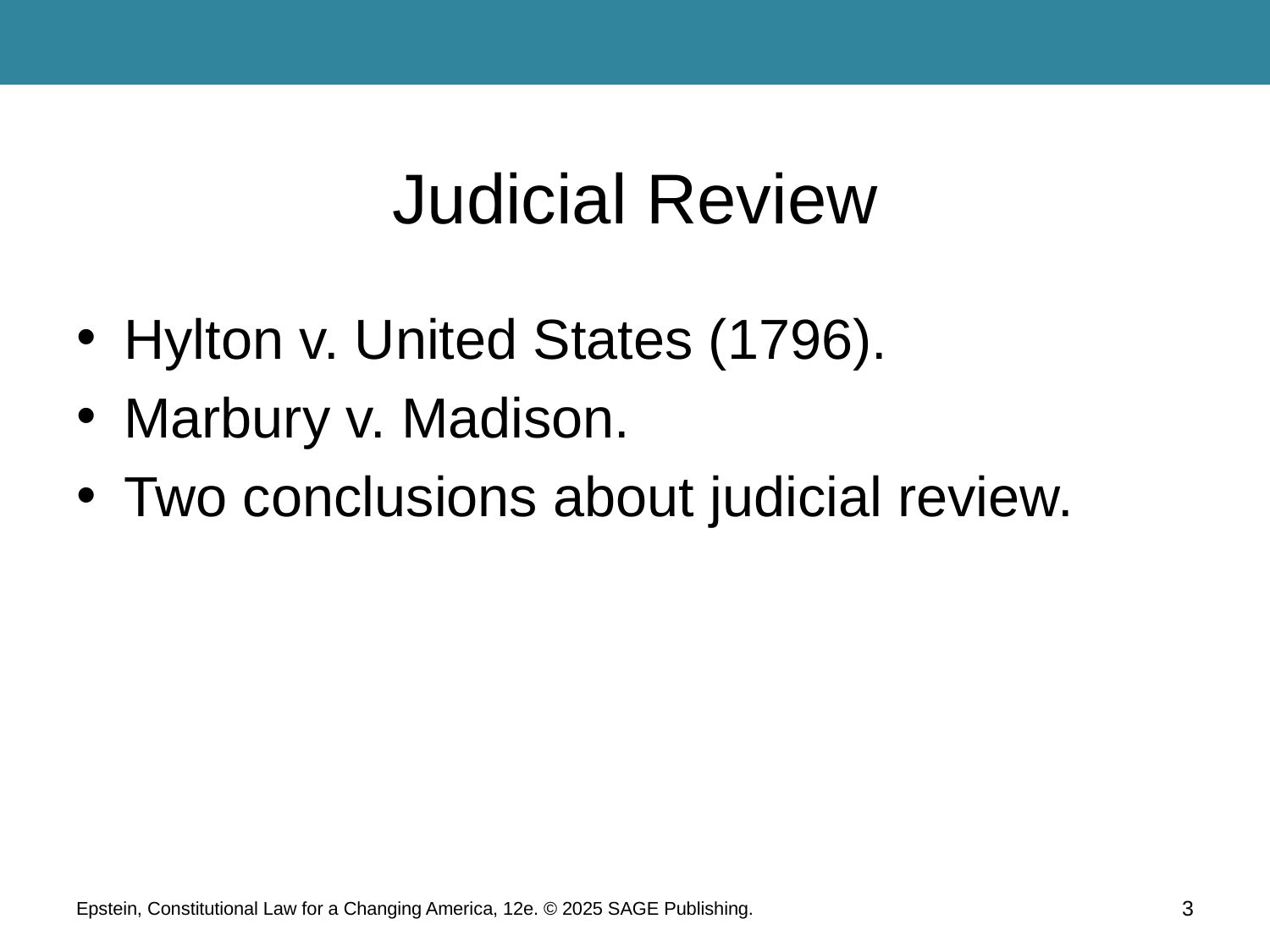

# Judicial Review
Hylton v. United States (1796).
Marbury v. Madison.
Two conclusions about judicial review.
Epstein, Constitutional Law for a Changing America, 12e. © 2025 SAGE Publishing.
3